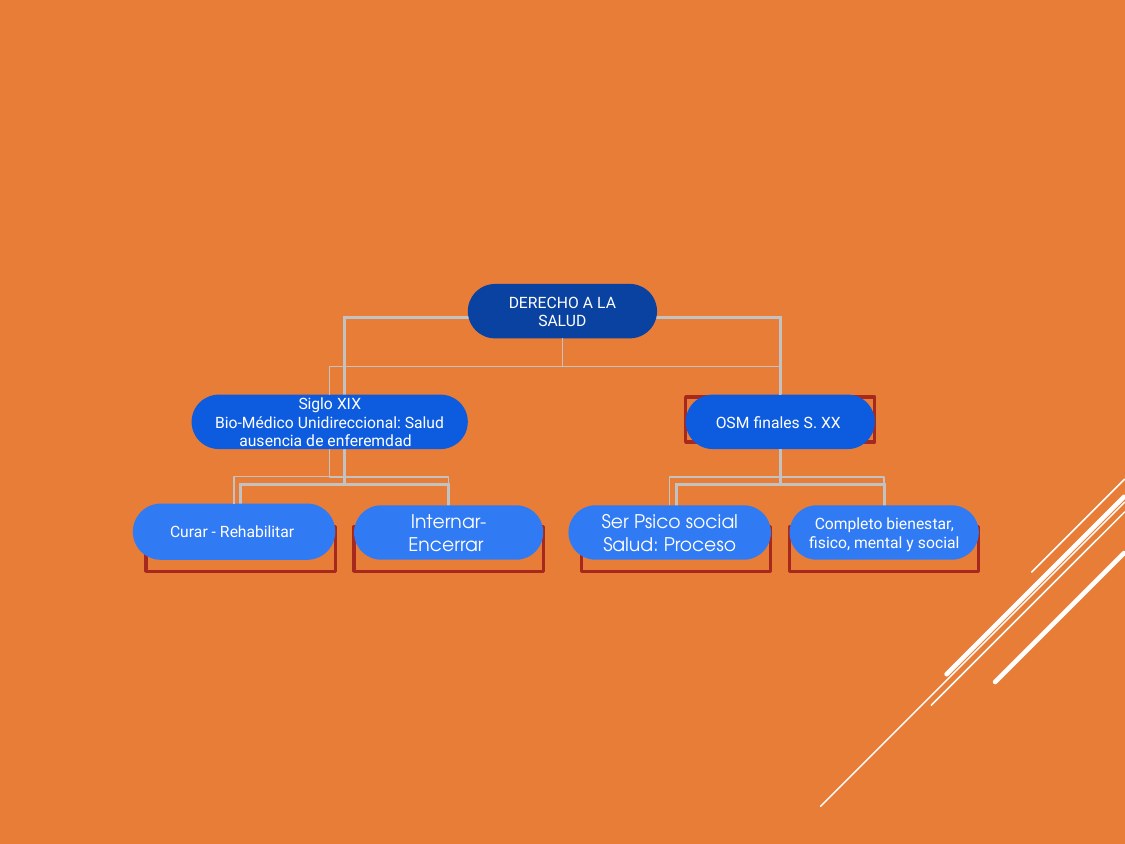

DERECHO A LA SALUD
Siglo XIX
Bio-Médico Unidireccional: Salud ausencia de enferemdad
OSM finales S. XX
Lorem Ipsum
Lorem Ipsum
Curar - Rehabilitar
Ser Psico social
Salud: Proceso
Internar- Encerrar
Completo bienestar, fisico, mental y social
Lorem Ipsum
Lorem Ipsum
Lorem Ipsum
Lorem Ipsum